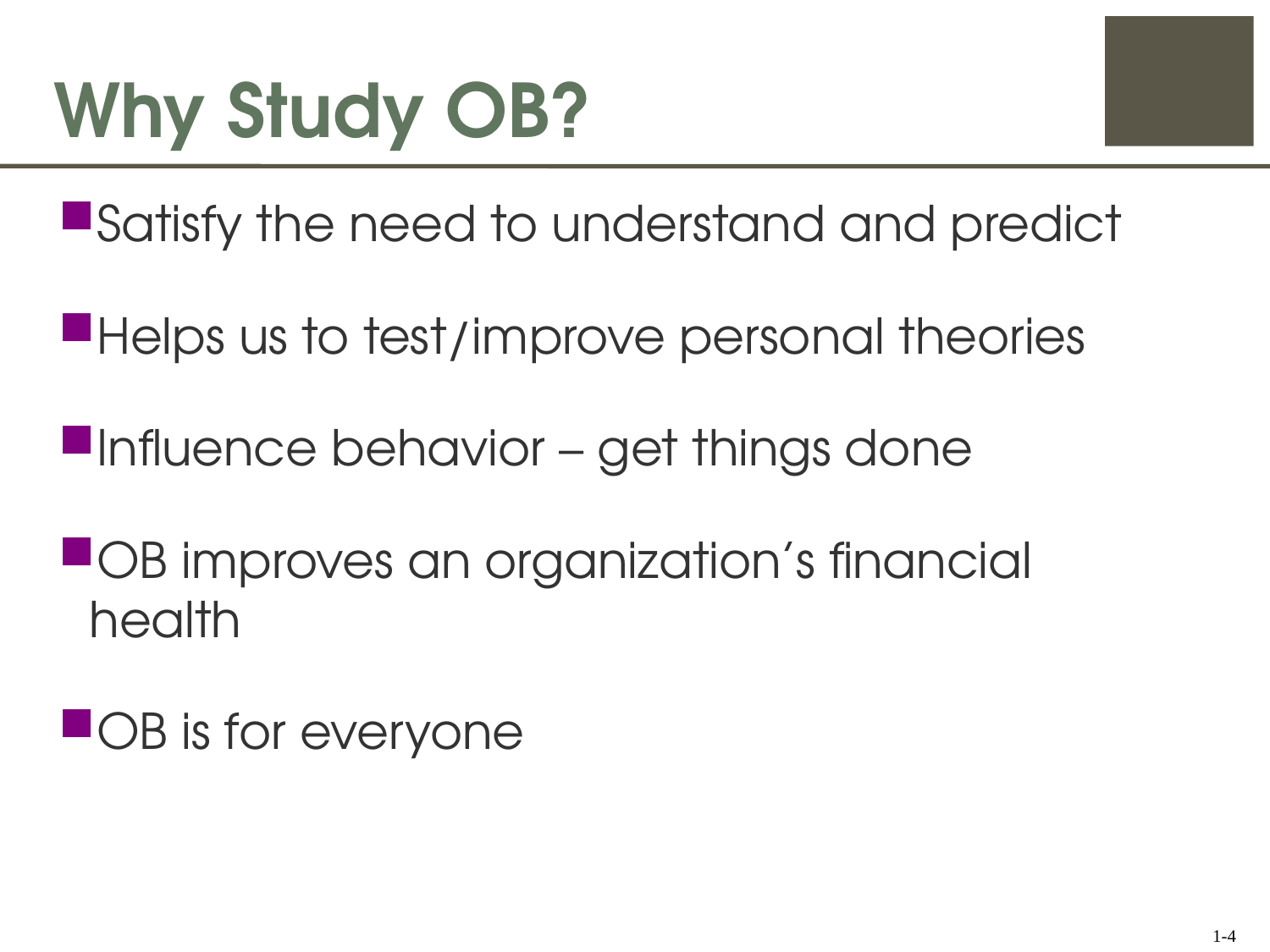

# Why Study OB?
Satisfy the need to understand and predict
Helps us to test/improve personal theories
Influence behavior – get things done
OB improves an organization’s financial health
OB is for everyone